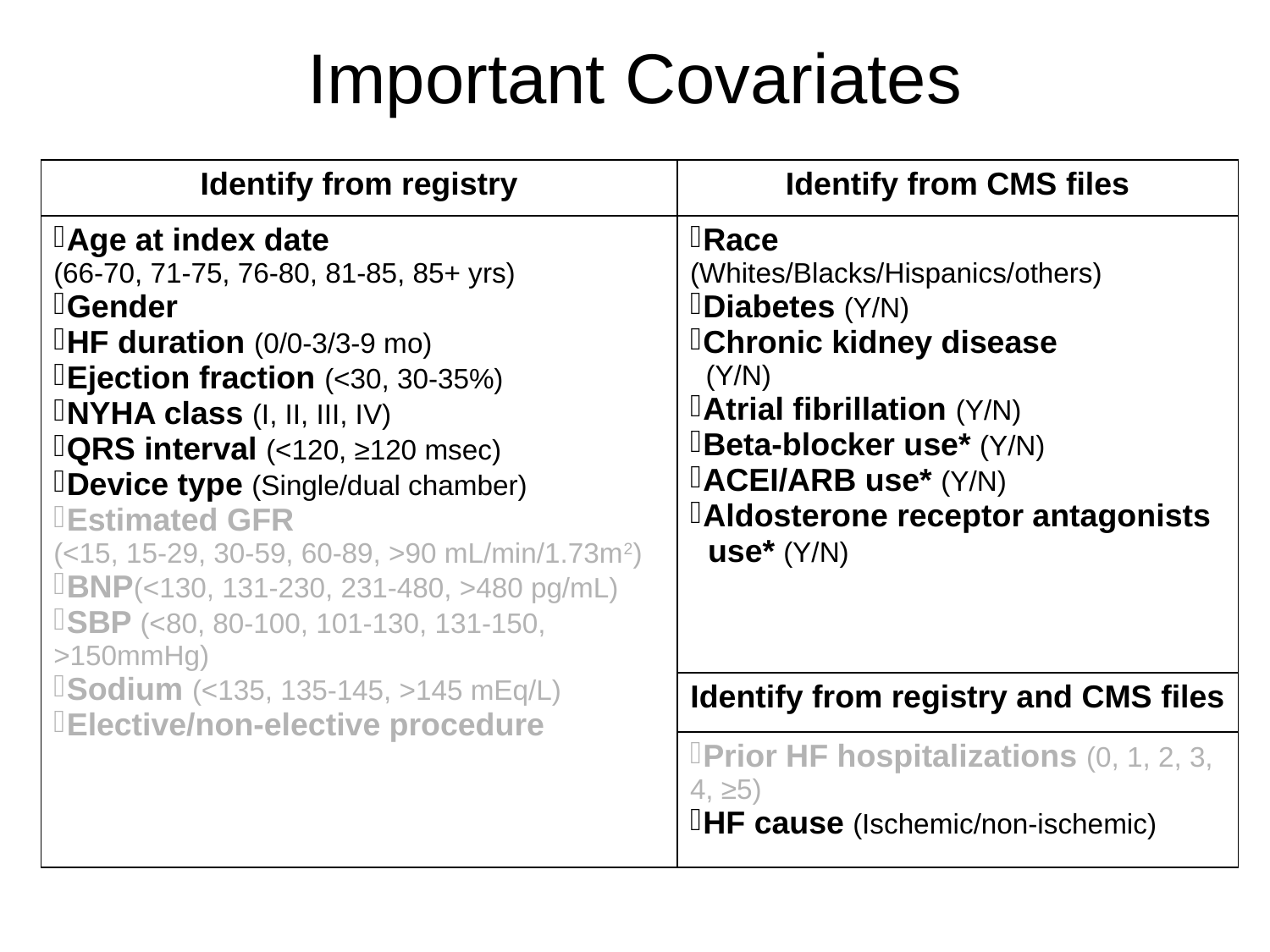

# Important Covariates

| Identify from registry | Identify from CMS files |
| --- | --- |
| Age at index date (66-70, 71-75, 76-80, 81-85, 85+ yrs) Gender HF duration (0/0-3/3-9 mo) Ejection fraction (<30, 30-35%) NYHA class (I, II, III, IV) QRS interval (<120, ≥120 msec) Device type (Single/dual chamber) Estimated GFR (<15, 15-29, 30-59, 60-89, >90 mL/min/1.73m2) BNP(<130, 131-230, 231-480, >480 pg/mL) SBP (<80, 80-100, 101-130, 131-150, >150mmHg) Sodium (<135, 135-145, >145 mEq/L) Elective/non-elective procedure | Race (Whites/Blacks/Hispanics/others) Diabetes (Y/N) Chronic kidney disease (Y/N) Atrial fibrillation (Y/N) Beta-blocker use\* (Y/N) ACEI/ARB use\* (Y/N) Aldosterone receptor antagonists use\* (Y/N) |
|  | Identify from registry and CMS files |
|  | Prior HF hospitalizations (0, 1, 2, 3, 4, ≥5) HF cause (Ischemic/non-ischemic) |